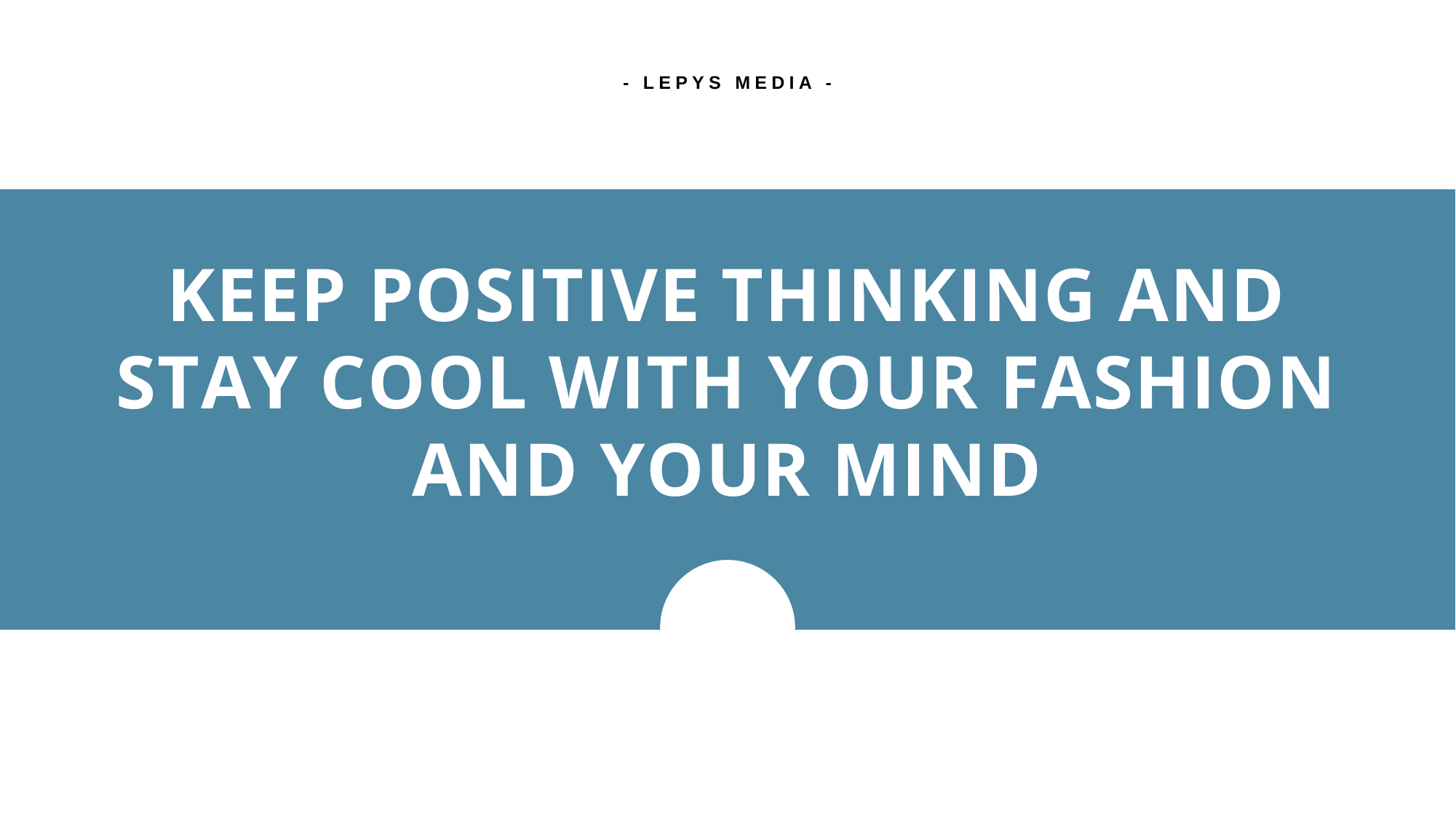

- LEPYS MEDIA -
KEEP POSITIVE THINKING AND STAY COOL WITH YOUR FASHION AND YOUR MIND